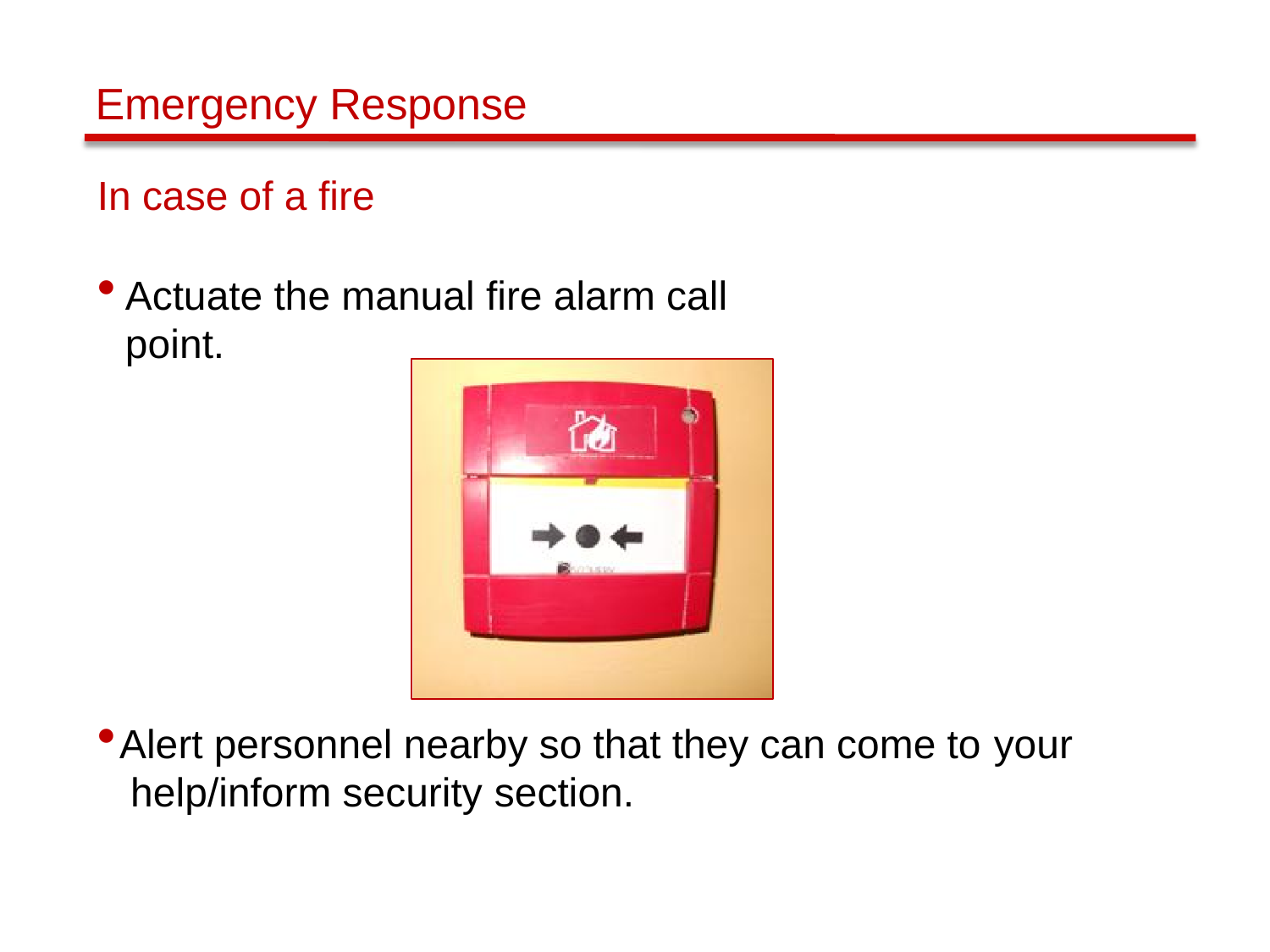

# Emergency Response

In case of a fire

Actuate the manual fire alarm call point.

Alert personnel nearby so that they can come to your  help/inform security section.